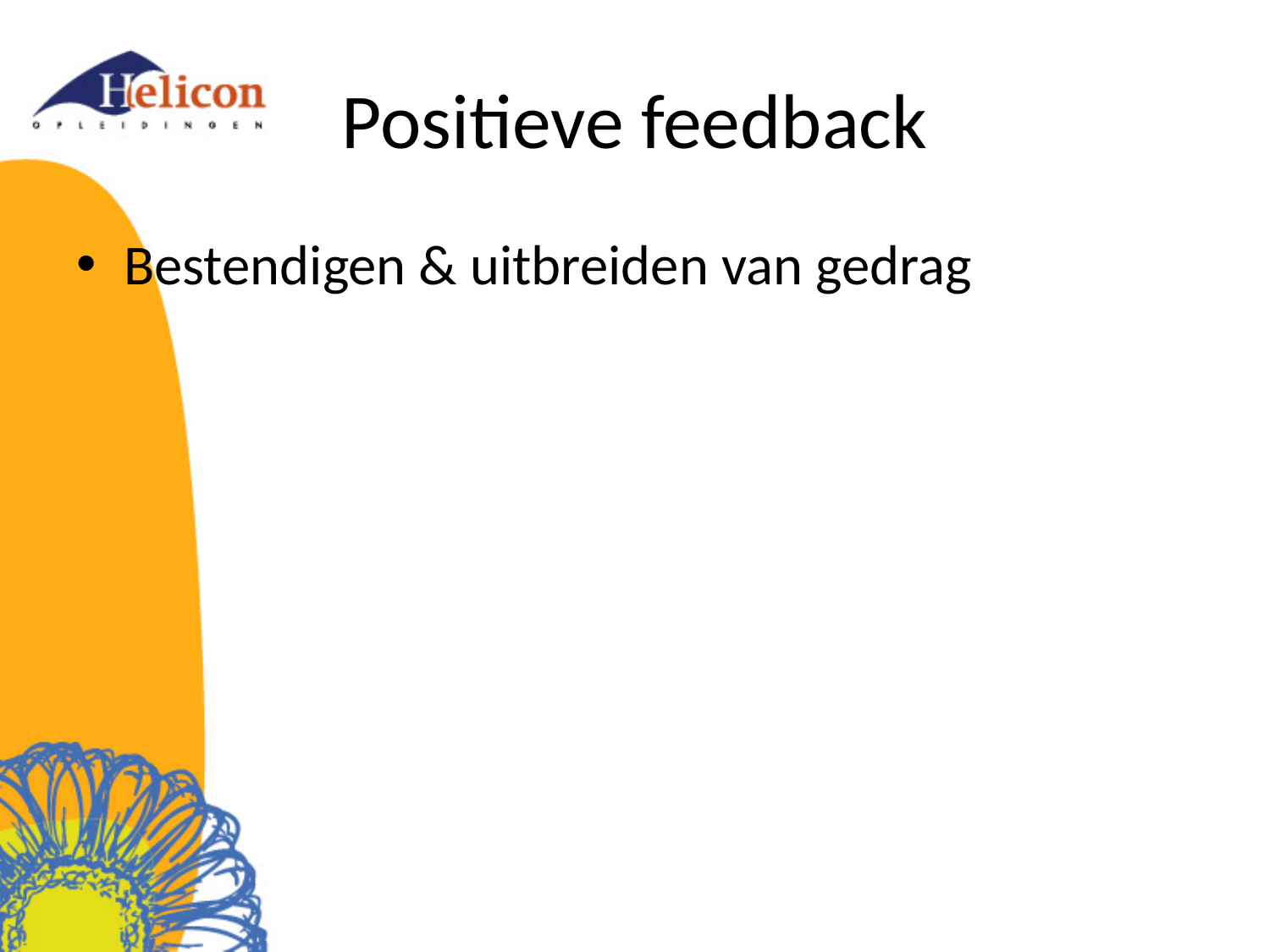

# Positieve feedback
Bestendigen & uitbreiden van gedrag